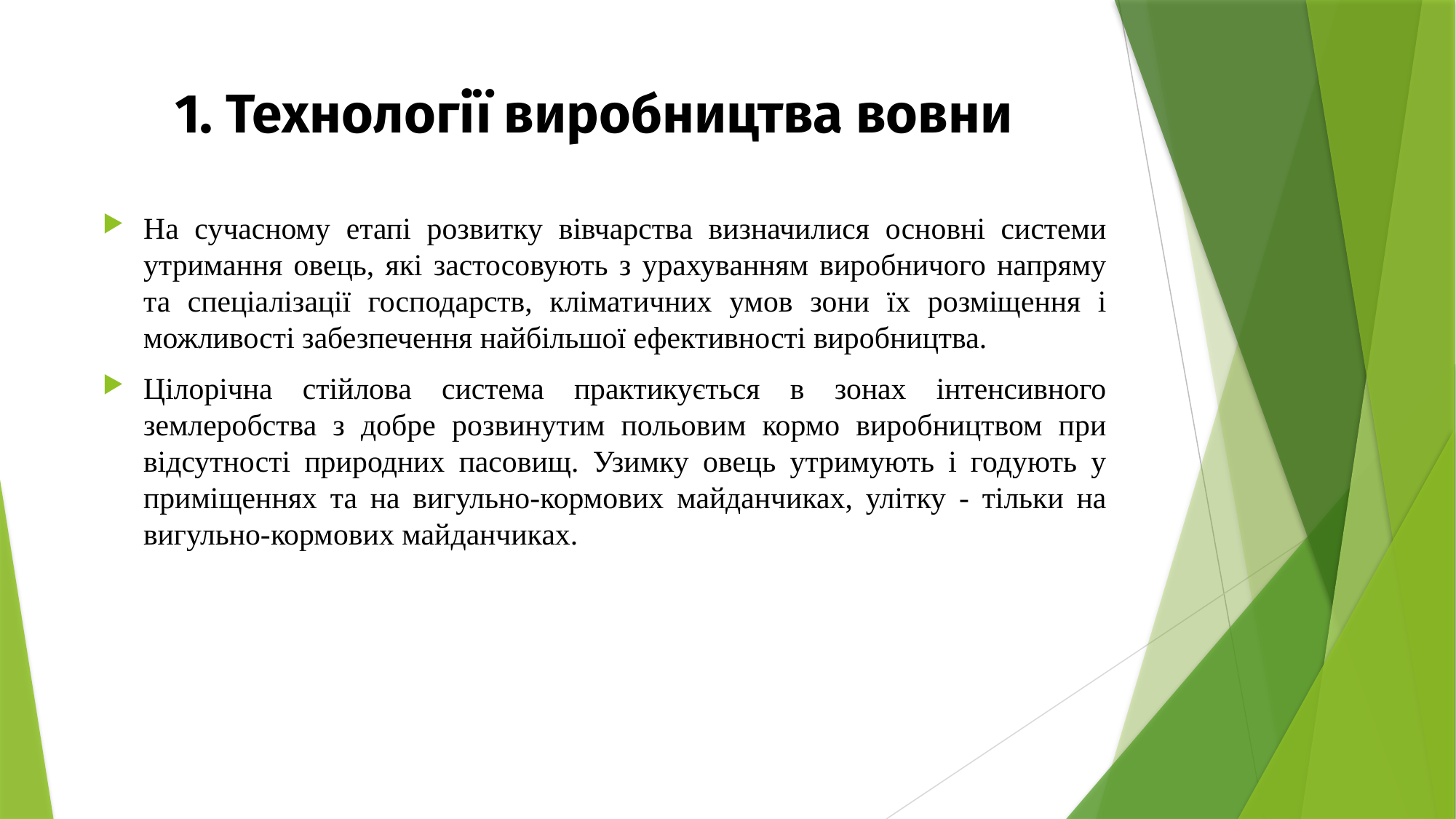

# 1. Технології виробництва вовни
На сучасному етапі розвитку вівчарства визначилися основні системи утримання овець, які застосовують з урахуванням виробничого напряму та спеціалізації господарств, кліматичних умов зони їх розміщення і можливості забезпечення найбільшої ефективності виробництва.
Цілорічна стійлова система практикується в зонах інтенсивного землеробства з добре розвинутим польовим кормо виробництвом при відсутності природних пасовищ. Узимку овець утримують і годують у приміщеннях та на вигульно-кормових майданчиках, улітку - тільки на вигульно-кормових майданчиках.